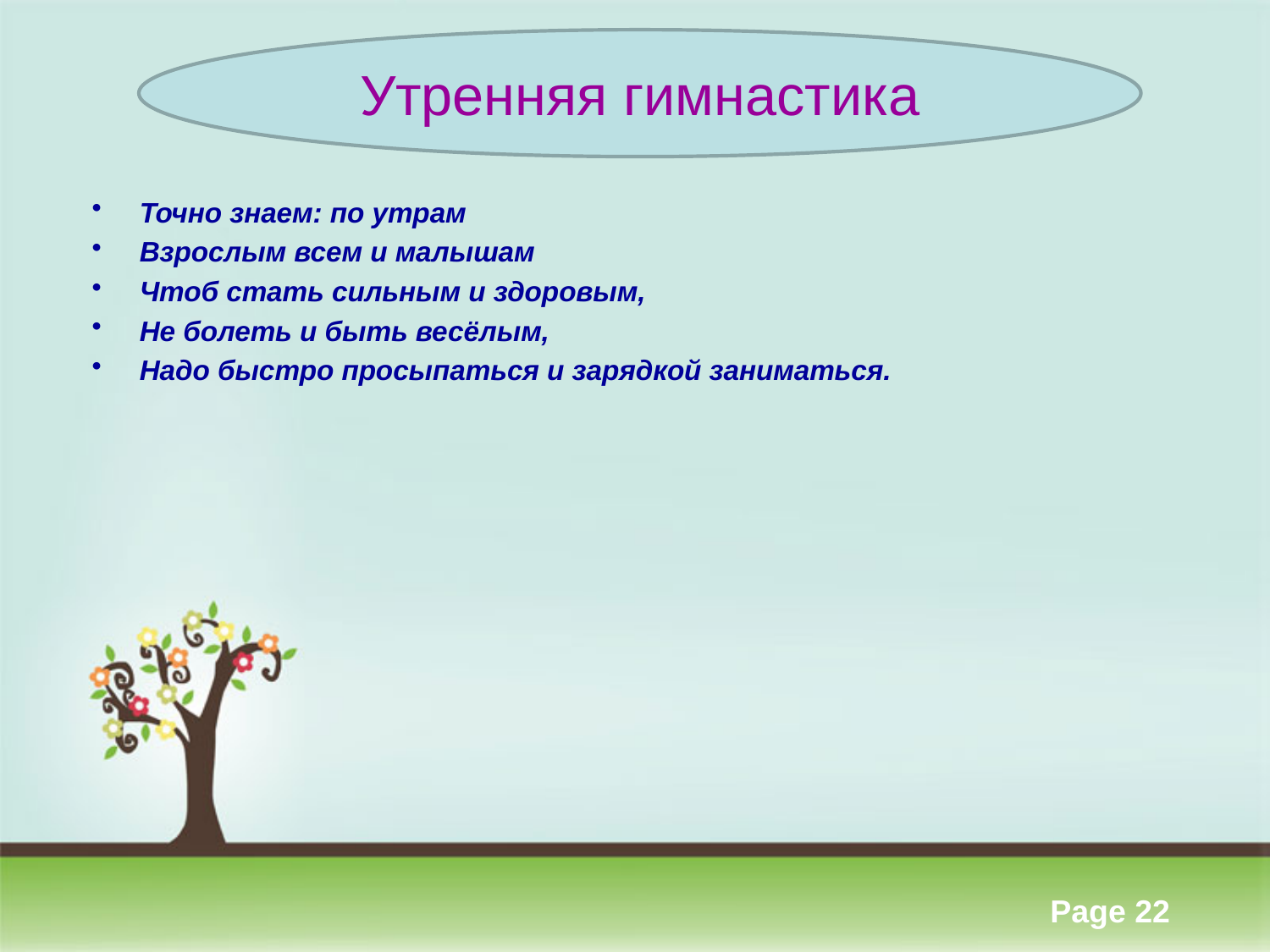

Утренняя гимнастика
#
Точно знаем: по утрам
Взрослым всем и малышам
Чтоб стать сильным и здоровым,
Не болеть и быть весёлым,
Надо быстро просыпаться и зарядкой заниматься.